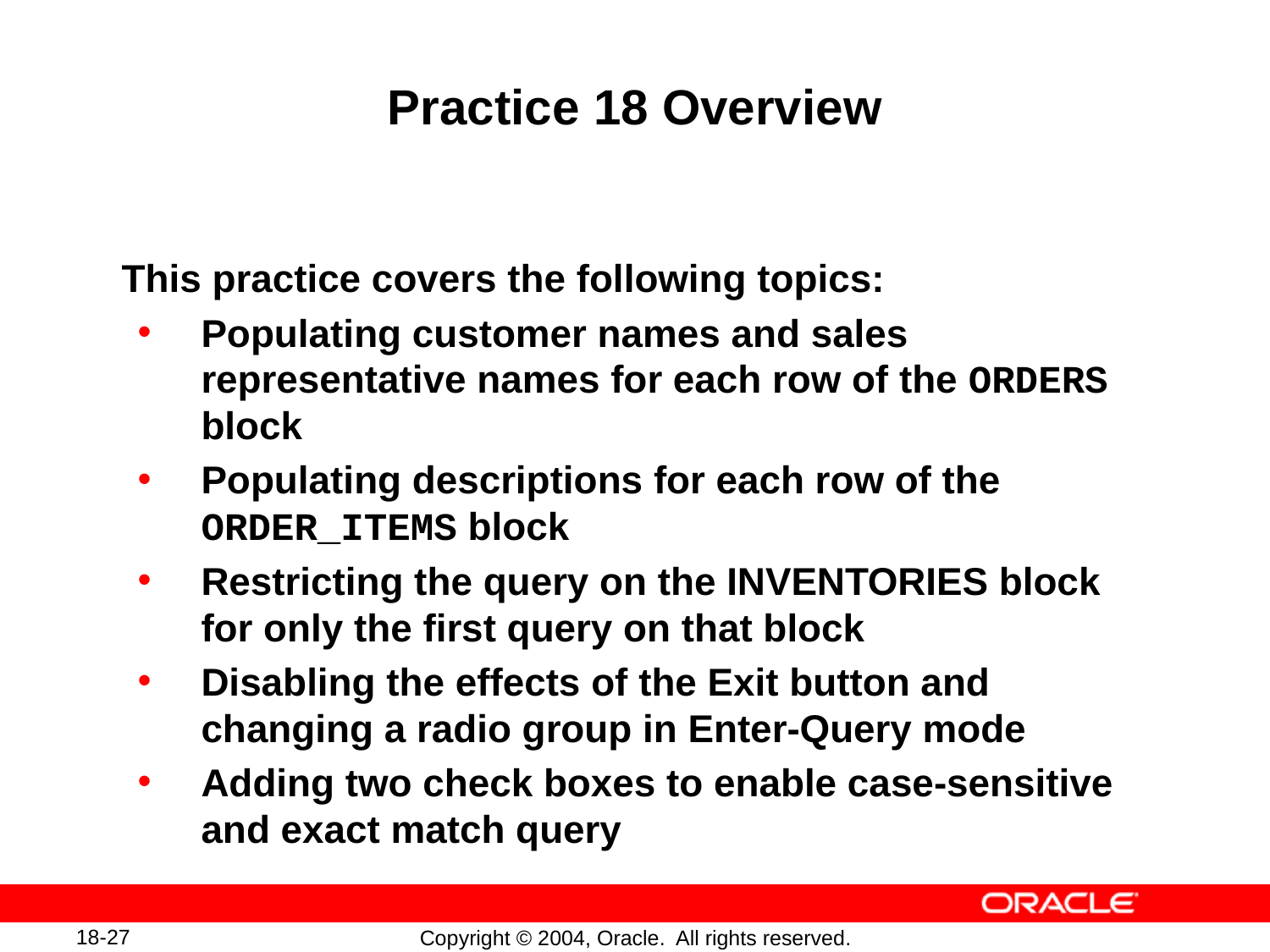

# Practice 18 Overview
This practice covers the following topics:
Populating customer names and sales representative names for each row of the ORDERS block
Populating descriptions for each row of the ORDER_ITEMS block
Restricting the query on the INVENTORIES block for only the first query on that block
Disabling the effects of the Exit button and changing a radio group in Enter-Query mode
Adding two check boxes to enable case-sensitive and exact match query